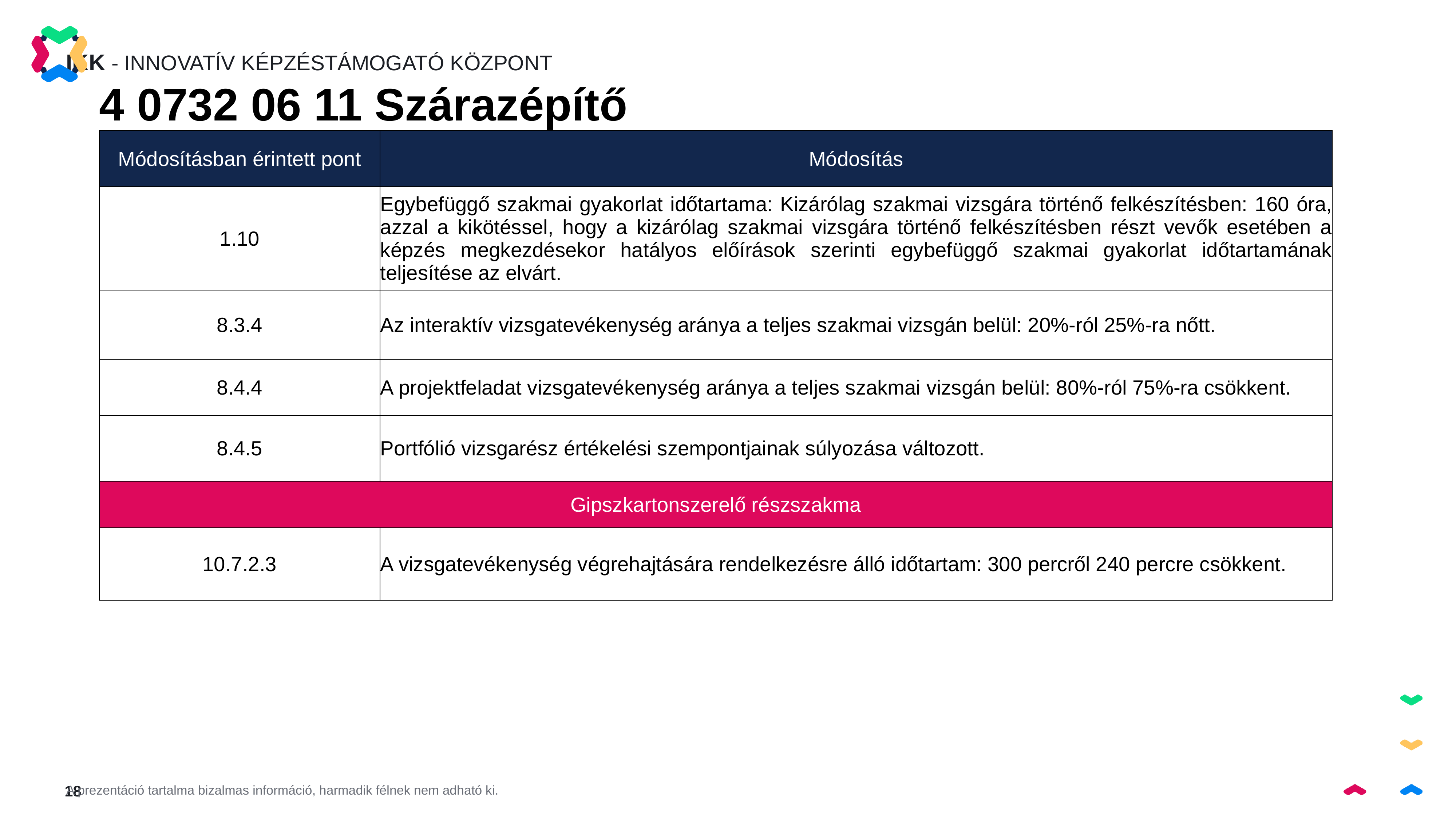

4 0732 06 11 Szárazépítő

| Módosításban érintett pont | Módosítás |
| --- | --- |
| 1.10 | Egybefüggő szakmai gyakorlat időtartama: Kizárólag szakmai vizsgára történő felkészítésben: 160 óra, azzal a kikötéssel, hogy a kizárólag szakmai vizsgára történő felkészítésben részt vevők esetében a képzés megkezdésekor hatályos előírások szerinti egybefüggő szakmai gyakorlat időtartamának teljesítése az elvárt. |
| 8.3.4 | Az interaktív vizsgatevékenység aránya a teljes szakmai vizsgán belül: 20%-ról 25%-ra nőtt. |
| 8.4.4 | A projektfeladat vizsgatevékenység aránya a teljes szakmai vizsgán belül: 80%-ról 75%-ra csökkent. |
| 8.4.5 | Portfólió vizsgarész értékelési szempontjainak súlyozása változott. |
| Gipszkartonszerelő részszakma |  |
| 10.7.2.3 | A vizsgatevékenység végrehajtására rendelkezésre álló időtartam: 300 percről 240 percre csökkent. |